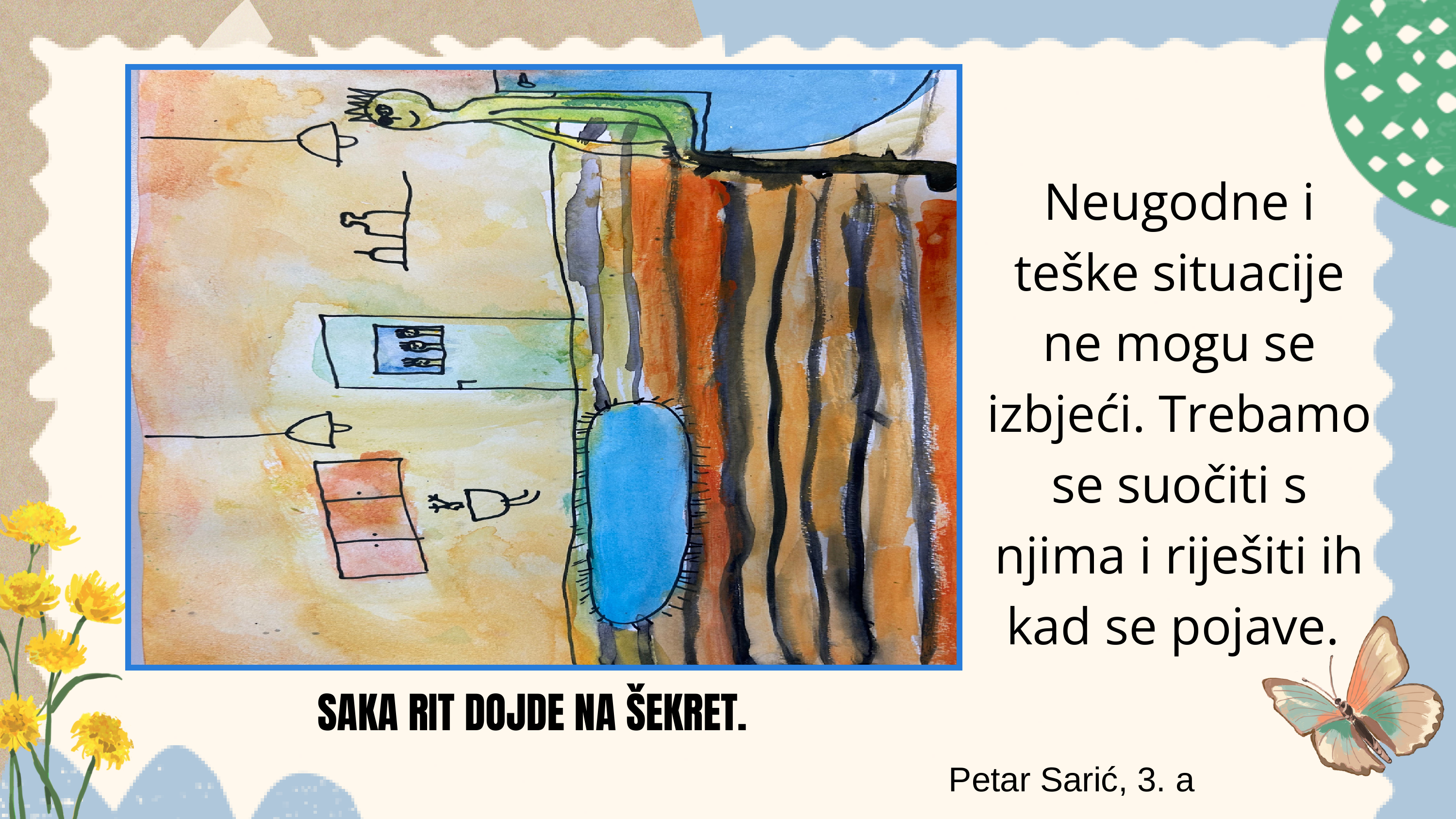

Neugodne i teške situacije ne mogu se izbjeći. Trebamo se suočiti s njima i riješiti ih kad se pojave.

SAKA RIT DOJDE NA ŠEKRET.

Petar Sarić, 3. a